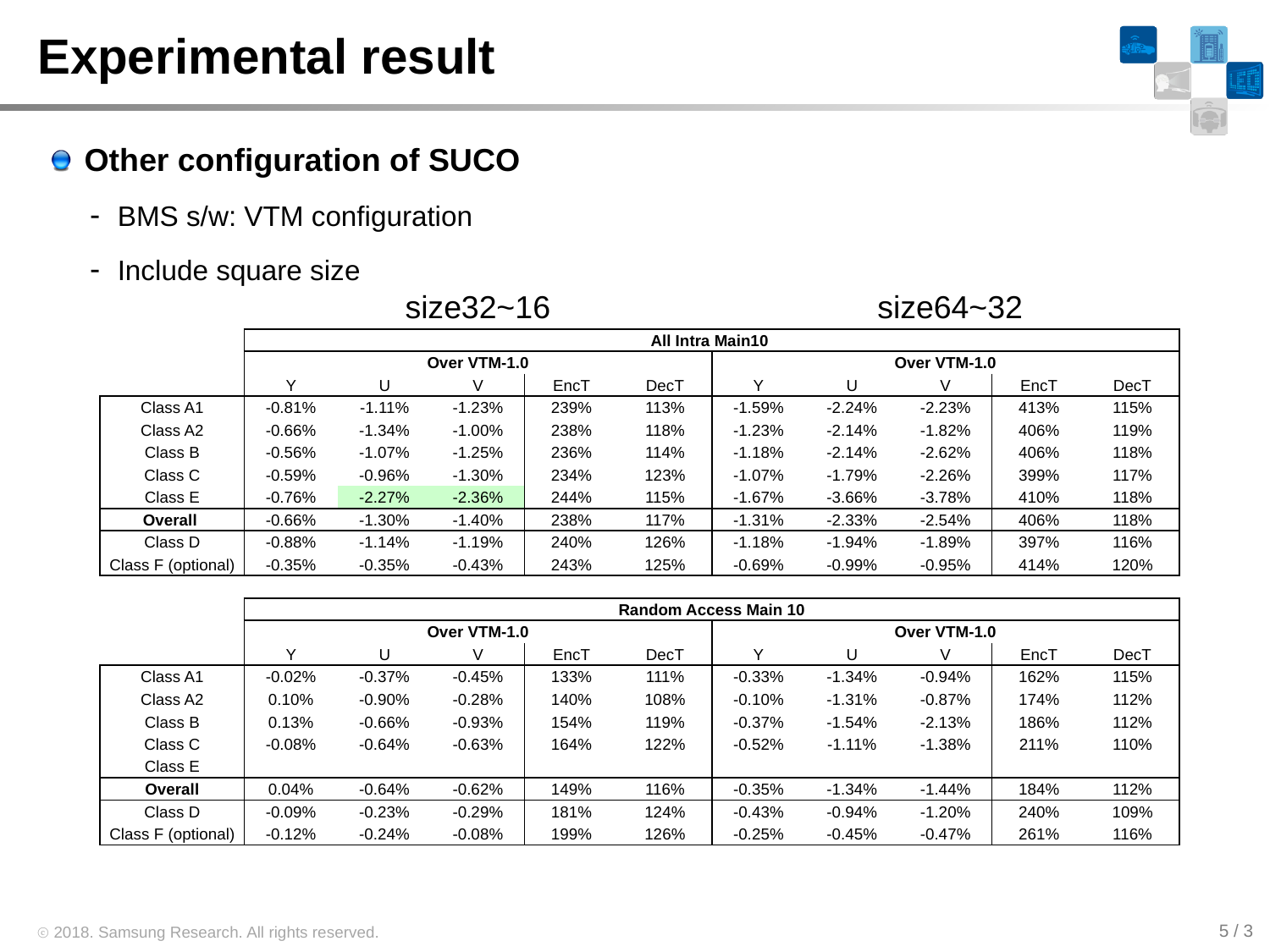

# Experimental result
Other configuration of SUCO
BMS s/w: VTM configuration
Include square size
size64~32

size32~16
|  | All Intra Main10 |  |  |  |  |  |  |  |  |  |
| --- | --- | --- | --- | --- | --- | --- | --- | --- | --- | --- |
|  | Over VTM-1.0 |  |  |  |  | Over VTM-1.0 |  |  |  |  |
|  | Y | U | V | EncT | DecT | Y | U | V | EncT | DecT |
| Class A1 | -0.81% | -1.11% | -1.23% | 239% | 113% | -1.59% | -2.24% | -2.23% | 413% | 115% |
| Class A2 | -0.66% | -1.34% | -1.00% | 238% | 118% | -1.23% | -2.14% | -1.82% | 406% | 119% |
| Class B | -0.56% | -1.07% | -1.25% | 236% | 114% | -1.18% | -2.14% | -2.62% | 406% | 118% |
| Class C | -0.59% | -0.96% | -1.30% | 234% | 123% | -1.07% | -1.79% | -2.26% | 399% | 117% |
| Class E | -0.76% | -2.27% | -2.36% | 244% | 115% | -1.67% | -3.66% | -3.78% | 410% | 118% |
| Overall | -0.66% | -1.30% | -1.40% | 238% | 117% | -1.31% | -2.33% | -2.54% | 406% | 118% |
| Class D | -0.88% | -1.14% | -1.19% | 240% | 126% | -1.18% | -1.94% | -1.89% | 397% | 116% |
| Class F (optional) | -0.35% | -0.35% | -0.43% | 243% | 125% | -0.69% | -0.99% | -0.95% | 414% | 120% |
|  |  |  |  |  |  |  |  |  |  |  |
|  | Random Access Main 10 |  |  |  |  |  |  |  |  |  |
|  | Over VTM-1.0 |  |  |  |  | Over VTM-1.0 |  |  |  |  |
|  | Y | U | V | EncT | DecT | Y | U | V | EncT | DecT |
| Class A1 | -0.02% | -0.37% | -0.45% | 133% | 111% | -0.33% | -1.34% | -0.94% | 162% | 115% |
| Class A2 | 0.10% | -0.90% | -0.28% | 140% | 108% | -0.10% | -1.31% | -0.87% | 174% | 112% |
| Class B | 0.13% | -0.66% | -0.93% | 154% | 119% | -0.37% | -1.54% | -2.13% | 186% | 112% |
| Class C | -0.08% | -0.64% | -0.63% | 164% | 122% | -0.52% | -1.11% | -1.38% | 211% | 110% |
| Class E |  |  |  |  |  |  |  |  |  |  |
| Overall | 0.04% | -0.64% | -0.62% | 149% | 116% | -0.35% | -1.34% | -1.44% | 184% | 112% |
| Class D | -0.09% | -0.23% | -0.29% | 181% | 124% | -0.43% | -0.94% | -1.20% | 240% | 109% |
| Class F (optional) | -0.12% | -0.24% | -0.08% | 199% | 126% | -0.25% | -0.45% | -0.47% | 261% | 116% |
5 / 3